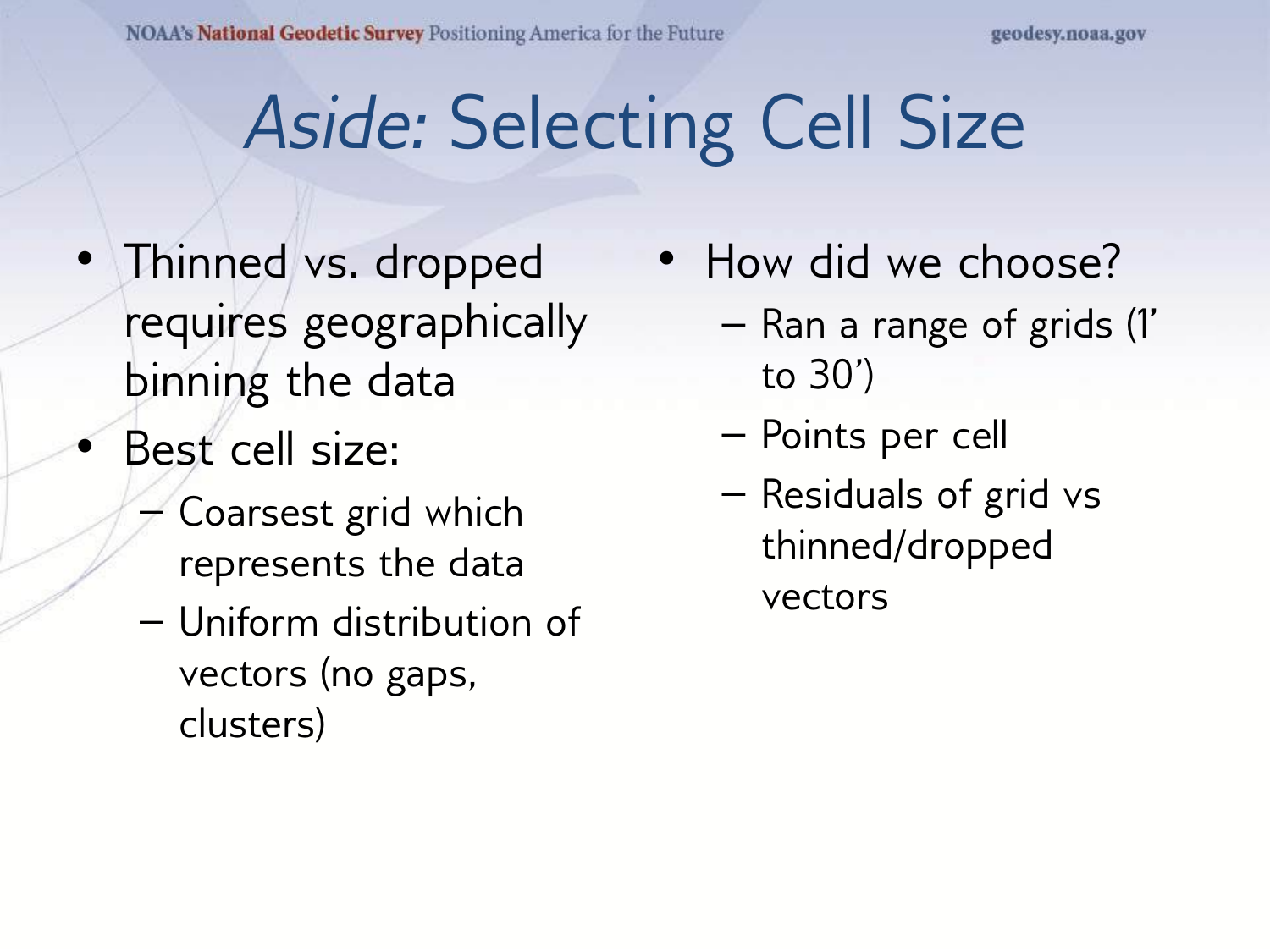

# Aside: Selecting Cell Size
Thinned vs. dropped requires geographically binning the data
Best cell size:
Coarsest grid which represents the data
Uniform distribution of vectors (no gaps, clusters)

How did we choose?
Ran a range of grids (1’ to 30’)
Points per cell
Residuals of grid vs thinned/dropped vectors